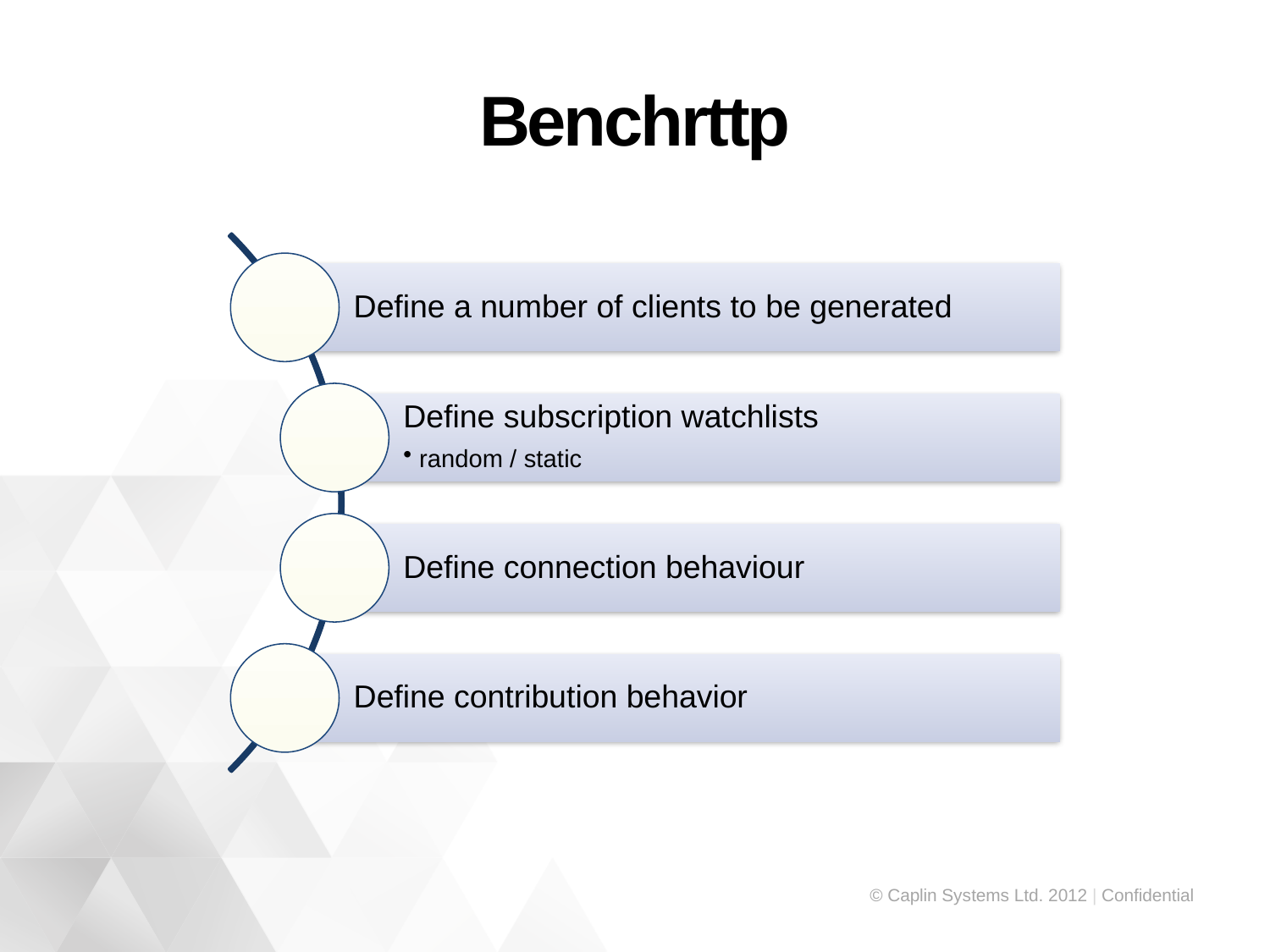

# Benchrttp
Define a number of clients to be generated
Define subscription watchlists
random / static
Define connection behaviour
Define contribution behavior